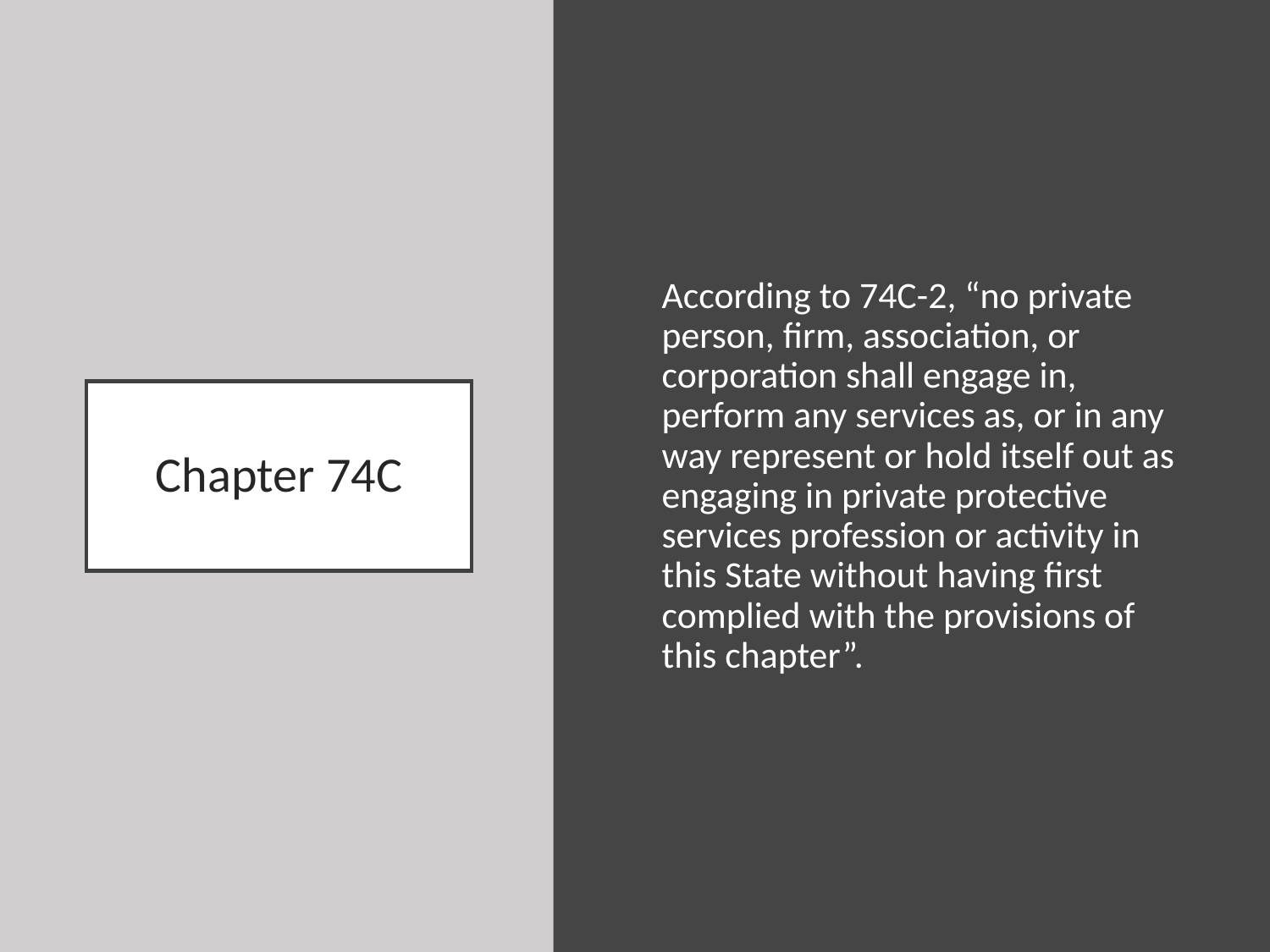

According to 74C-2, “no private person, firm, association, or corporation shall engage in, perform any services as, or in any way represent or hold itself out as engaging in private protective services profession or activity in this State without having first complied with the provisions of this chapter”.
# Chapter 74C